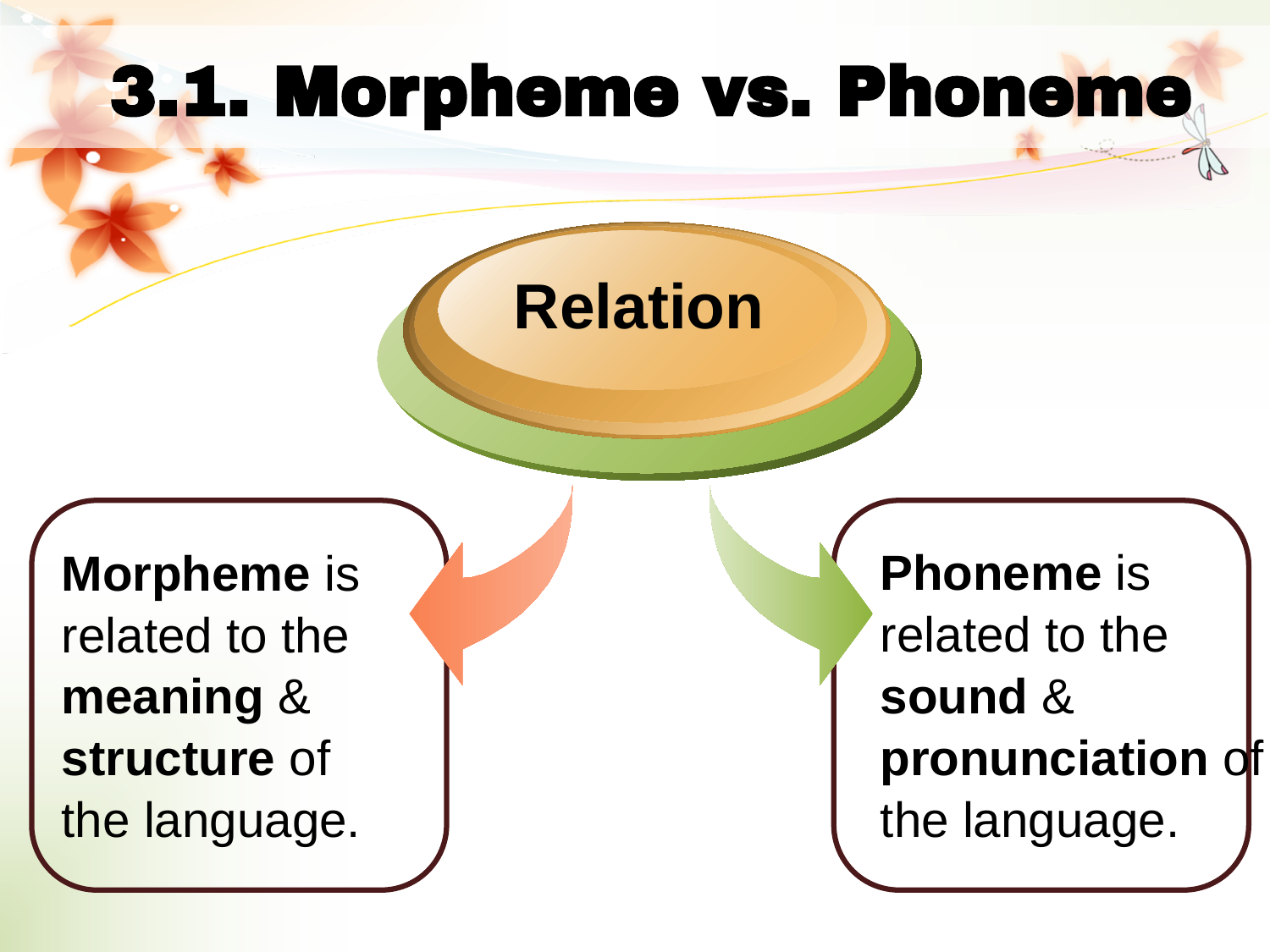

3.1. Morpheme vs. Phoneme

Relation

Phoneme is related to the sound & pronunciation of the language.
Morpheme is related to the meaning & structure of the language.